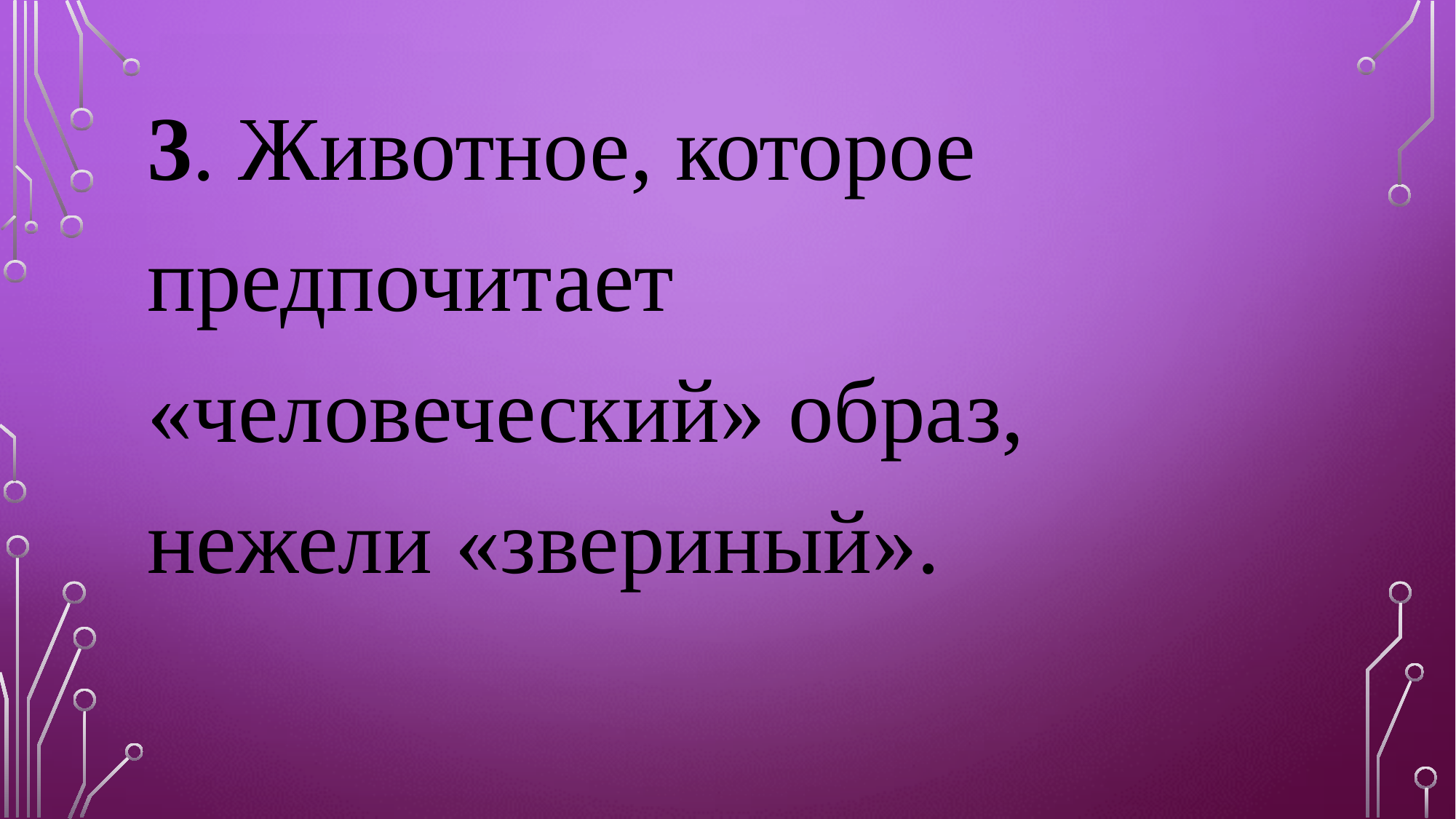

3. Животное, которое предпочитает «человеческий» образ, нежели «звериный».